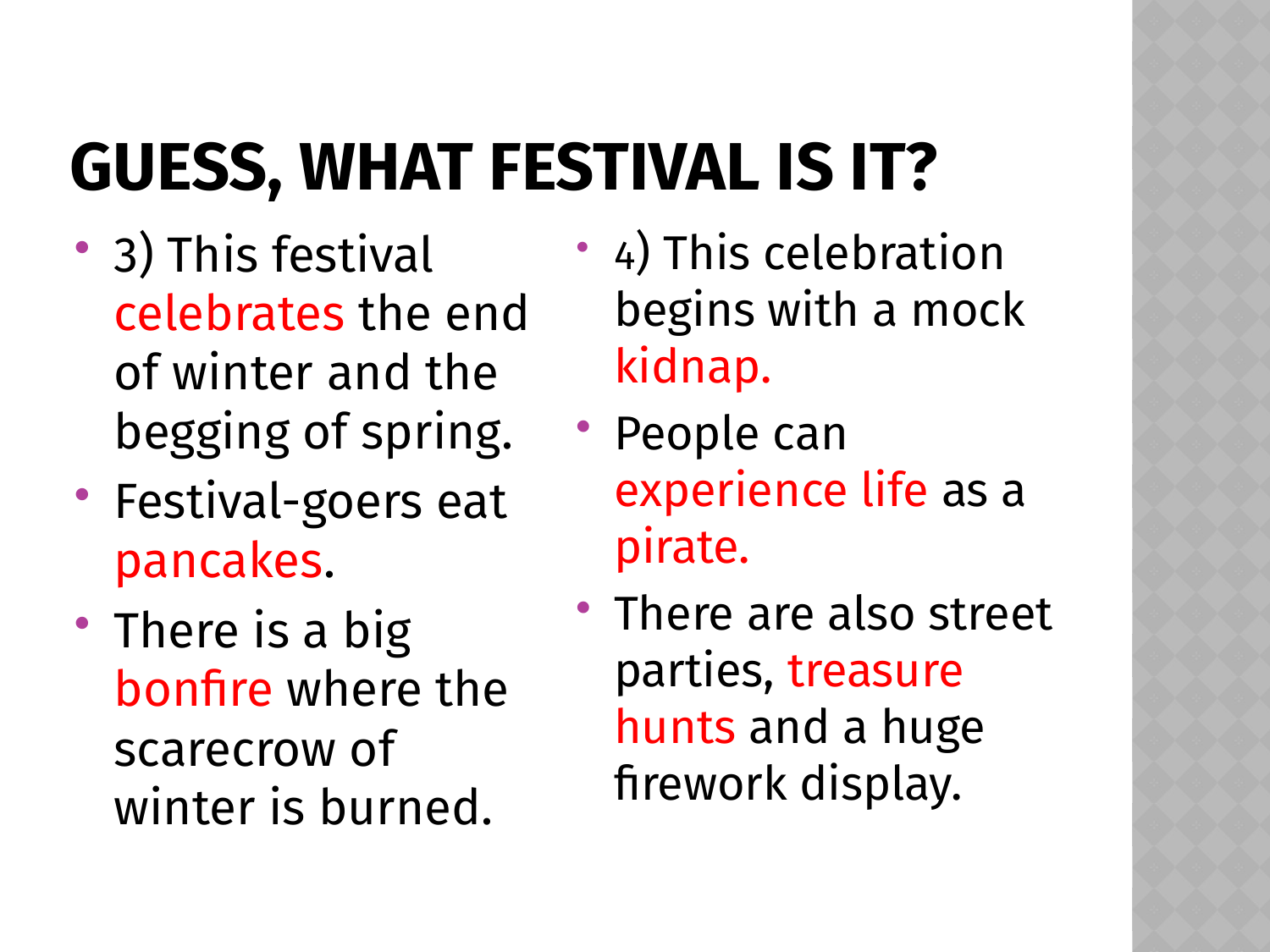

# Guess, what festival is it?
3) This festival celebrates the end of winter and the begging of spring.
Festival-goers eat pancakes.
There is a big bonfire where the scarecrow of winter is burned.
4) This celebration begins with a mock kidnap.
People can experience life as a pirate.
There are also street parties, treasure hunts and a huge firework display.